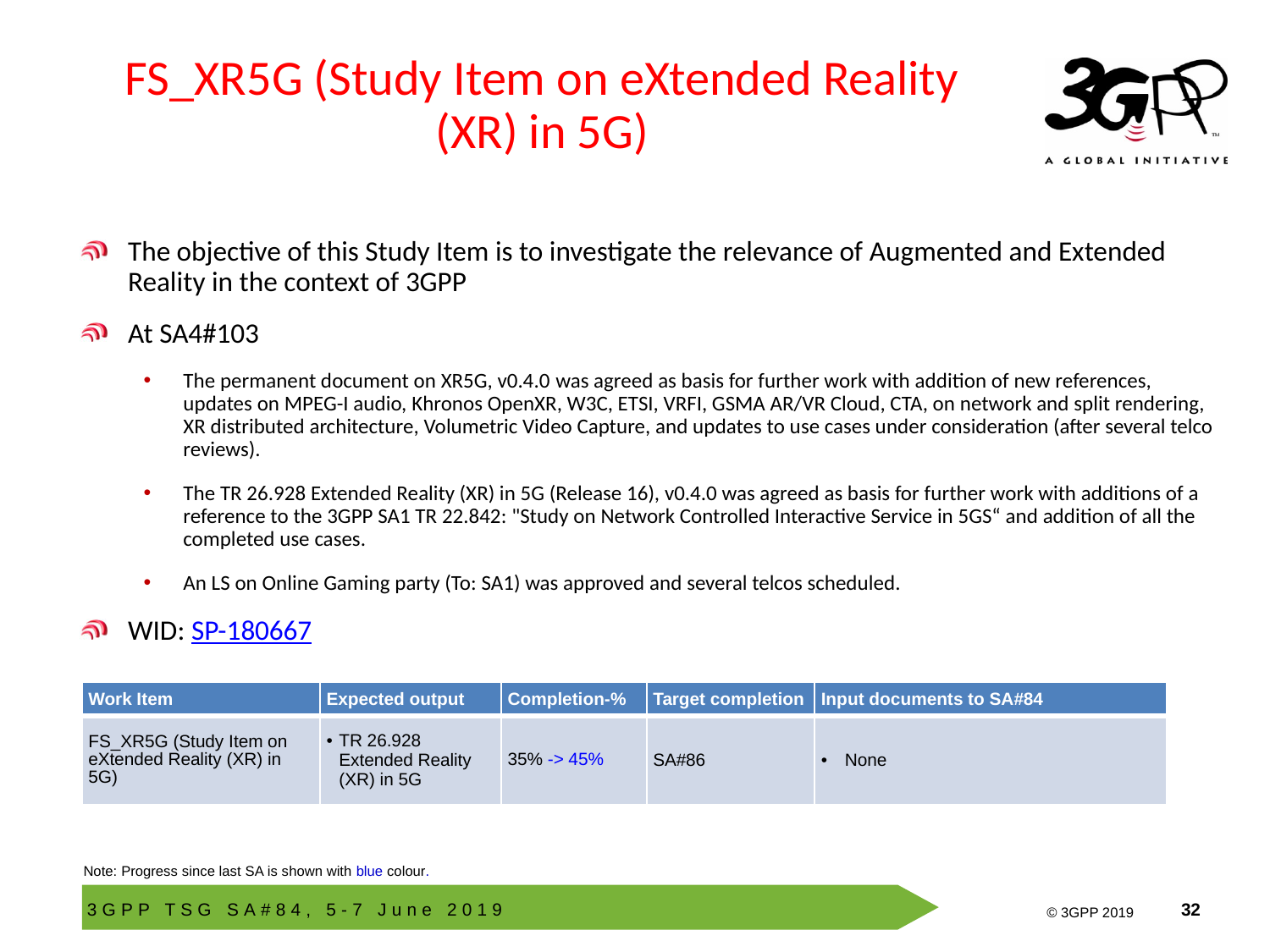

# FS_XR5G (Study Item on eXtended Reality (XR) in 5G)
The objective of this Study Item is to investigate the relevance of Augmented and Extended Reality in the context of 3GPP
At SA4#103
The permanent document on XR5G, v0.4.0 was agreed as basis for further work with addition of new references, updates on MPEG-I audio, Khronos OpenXR, W3C, ETSI, VRFI, GSMA AR/VR Cloud, CTA, on network and split rendering, XR distributed architecture, Volumetric Video Capture, and updates to use cases under consideration (after several telco reviews).
The TR 26.928 Extended Reality (XR) in 5G (Release 16), v0.4.0 was agreed as basis for further work with additions of a reference to the 3GPP SA1 TR 22.842: "Study on Network Controlled Interactive Service in 5GS“ and addition of all the completed use cases.
An LS on Online Gaming party (To: SA1) was approved and several telcos scheduled.
WID: SP-180667

| Work Item | Expected output | Completion-% | Target completion | Input documents to SA#84 |
| --- | --- | --- | --- | --- |
| FS\_XR5G (Study Item on eXtended Reality (XR) in 5G) | TR 26.928 Extended Reality (XR) in 5G | 35% -> 45% | SA#86 | None |
Note: Progress since last SA is shown with blue colour.